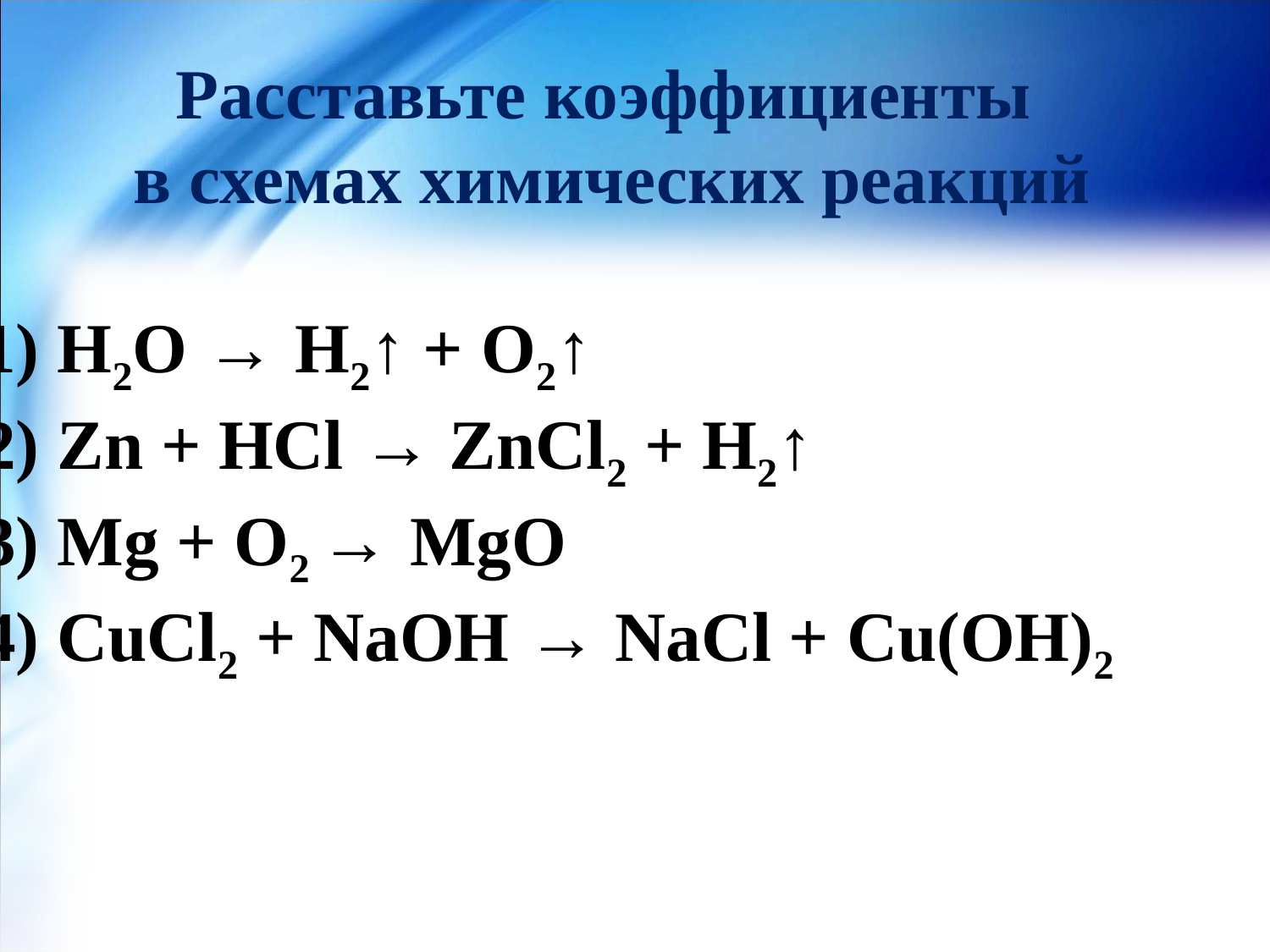

Расставьте коэффициенты
в схемах химических реакций
1) Н2О → Н2↑ + О2↑
2) Zn + HCl → ZnCl2 + H2↑
3) Mg + O2 → MgO
4) CuCl2 + NaOH → NaCl + Cu(OH)2